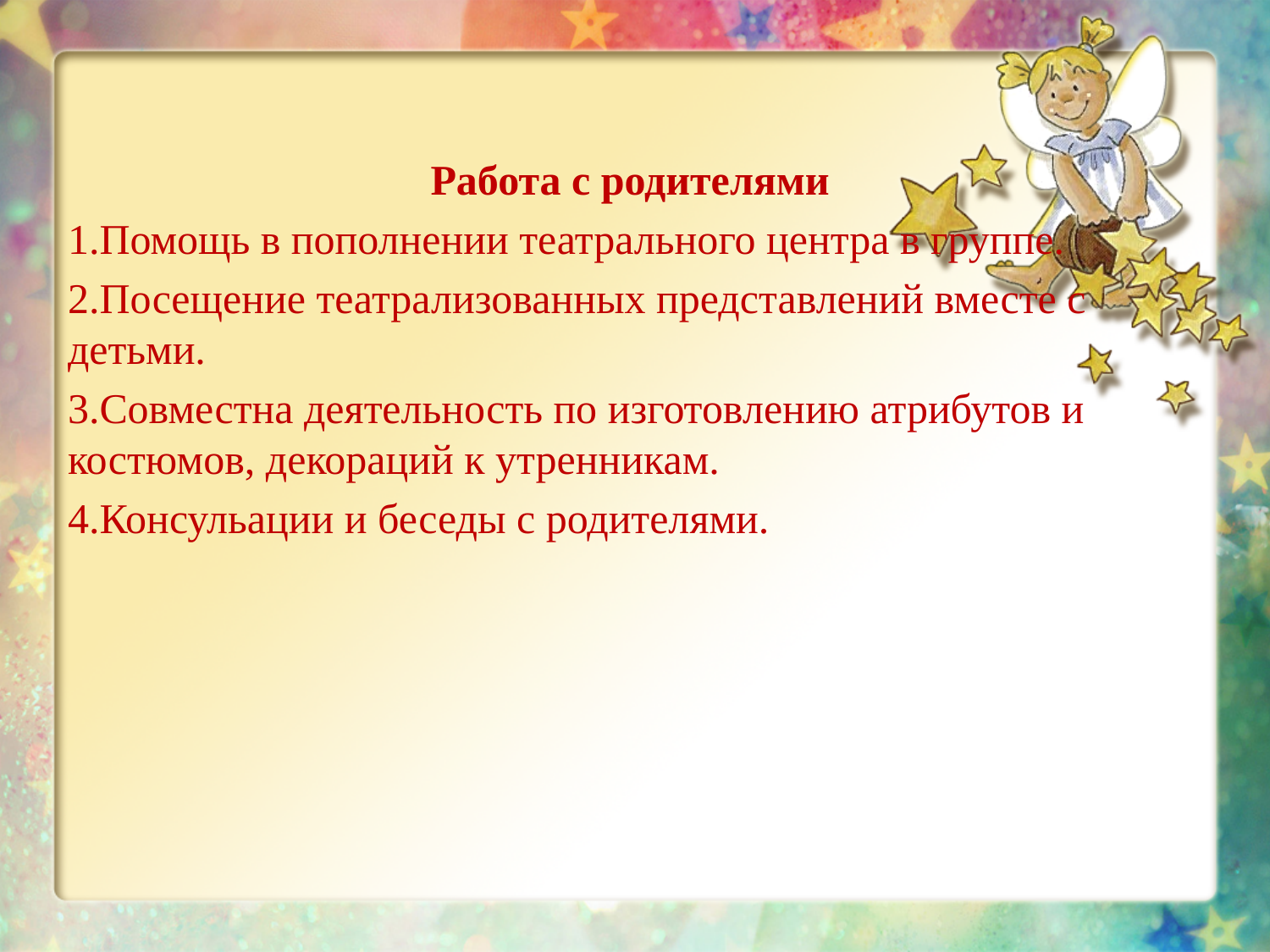

Работа с родителями
1.Помощь в пополнении театрального центра в группе.
2.Посещение театрализованных представлений вместе с детьми.
3.Совместна деятельность по изготовлению атрибутов и костюмов, декораций к утренникам.
4.Консульации и беседы с родителями.